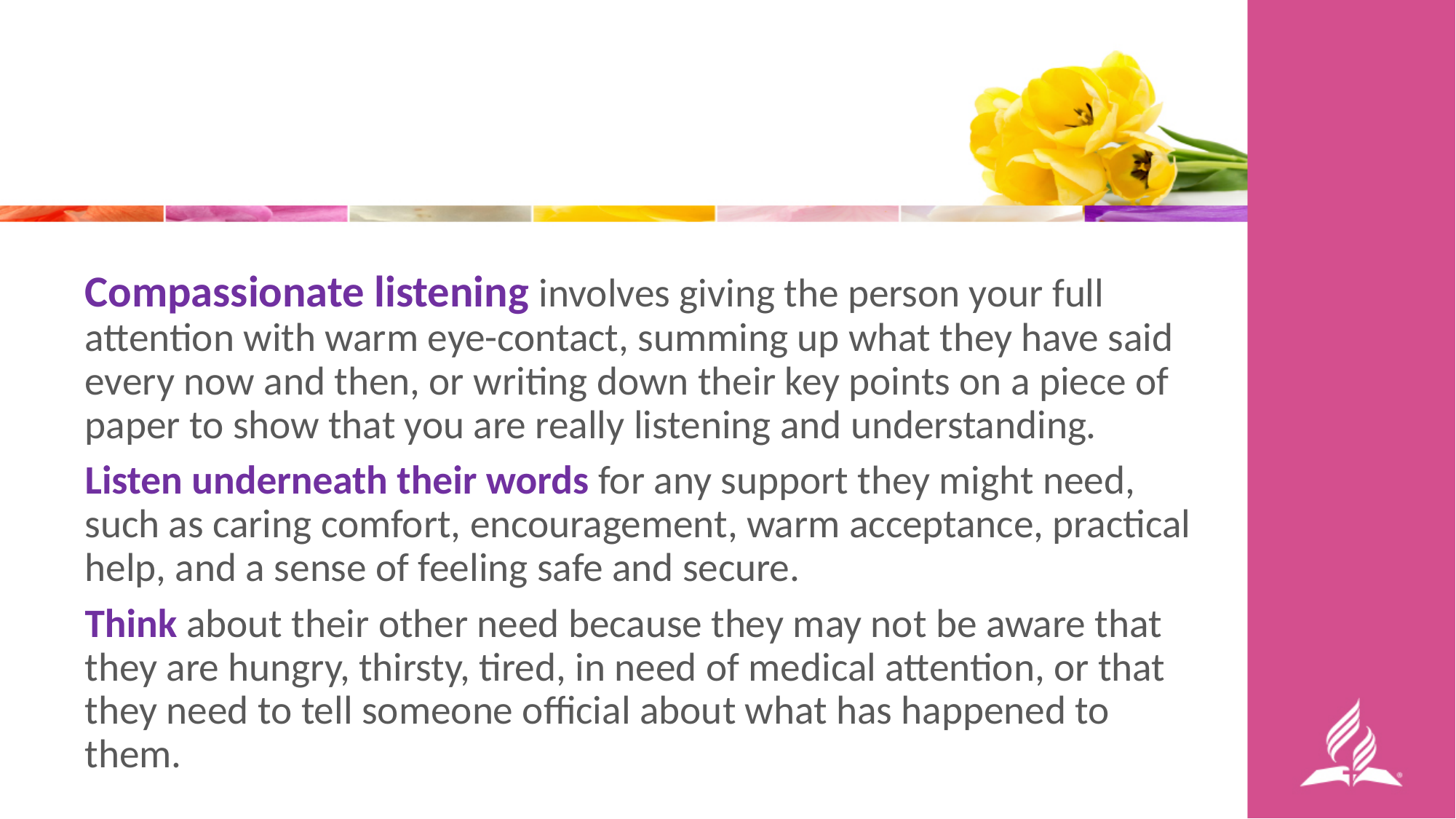

Compassionate listening involves giving the person your full attention with warm eye-contact, summing up what they have said every now and then, or writing down their key points on a piece of paper to show that you are really listening and understanding.
Listen underneath their words for any support they might need, such as caring comfort, encouragement, warm acceptance, practical help, and a sense of feeling safe and secure.
Think about their other need because they may not be aware that they are hungry, thirsty, tired, in need of medical attention, or that they need to tell someone official about what has happened to them.